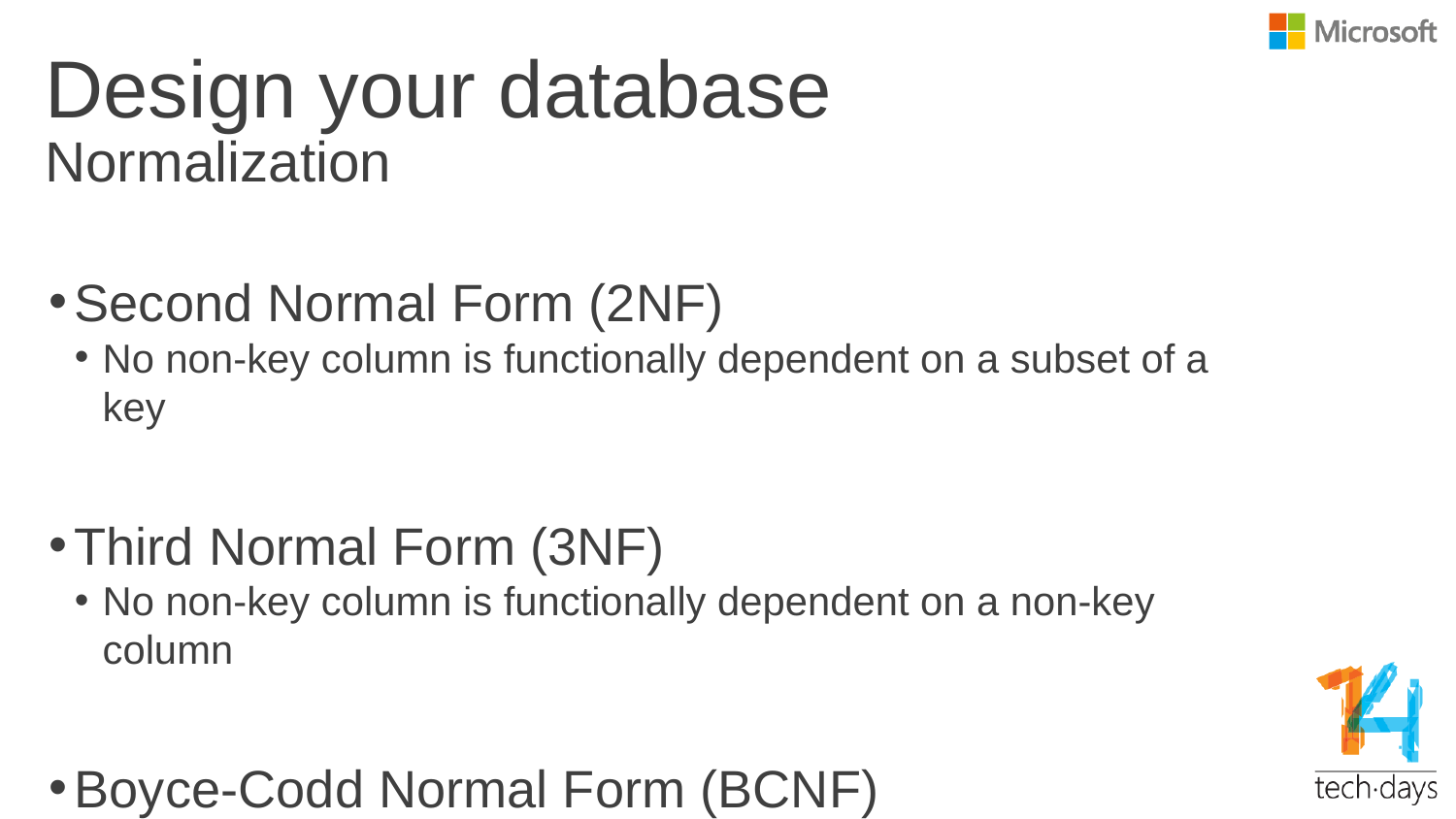

# Design your database
Normalization
Second Normal Form (2NF)
No non-key column is functionally dependent on a subset of a key

Third Normal Form (3NF)
No non-key column is functionally dependent on a non-key column

Boyce-Codd Normal Form (BCNF)
Same requirement for key columns